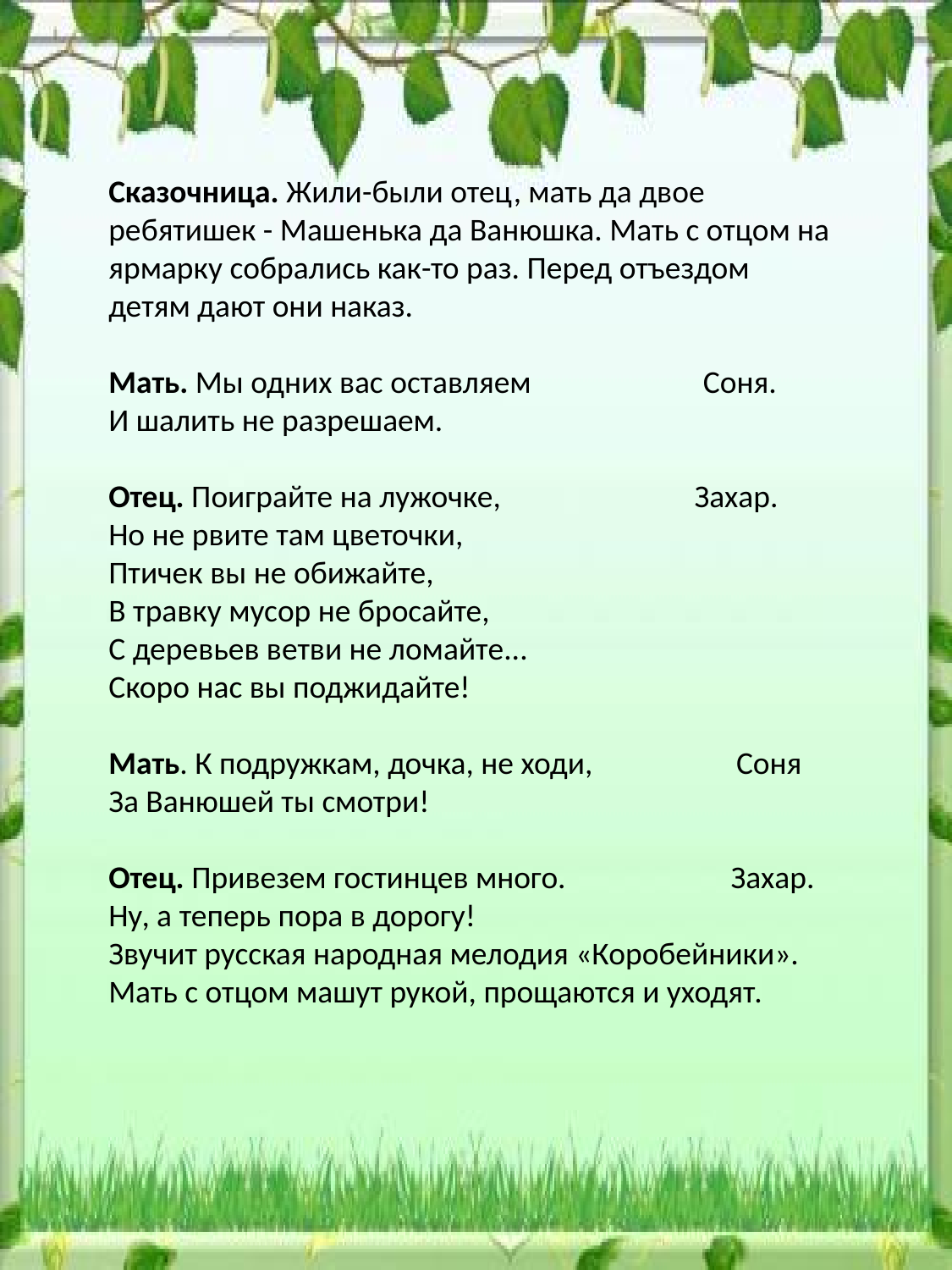

Сказочница. Жили-были отец, мать да двое ребятишек - Машенька да Ванюшка. Мать с отцом на ярмарку собрались как-то раз. Перед отъездом детям дают они наказ.

Мать. Мы одних вас оставляем                        Соня.
И шалить не разрешаем.

Отец. Поиграйте на лужочке,                           Захар.
Но не рвите там цветочки,
Птичек вы не обижайте,
В травку мусор не бросайте,
С деревьев ветви не ломайте...
Скоро нас вы поджидайте!

Мать. К подружкам, дочка, не ходи,                    Соня
За Ванюшей ты смотри!

Отец. Привезем гостинцев много.                       Захар.
Ну, а теперь пора в дорогу!
Звучит русская народная мелодия «Коробейники».
Мать с отцом машут рукой, прощаются и уходят.